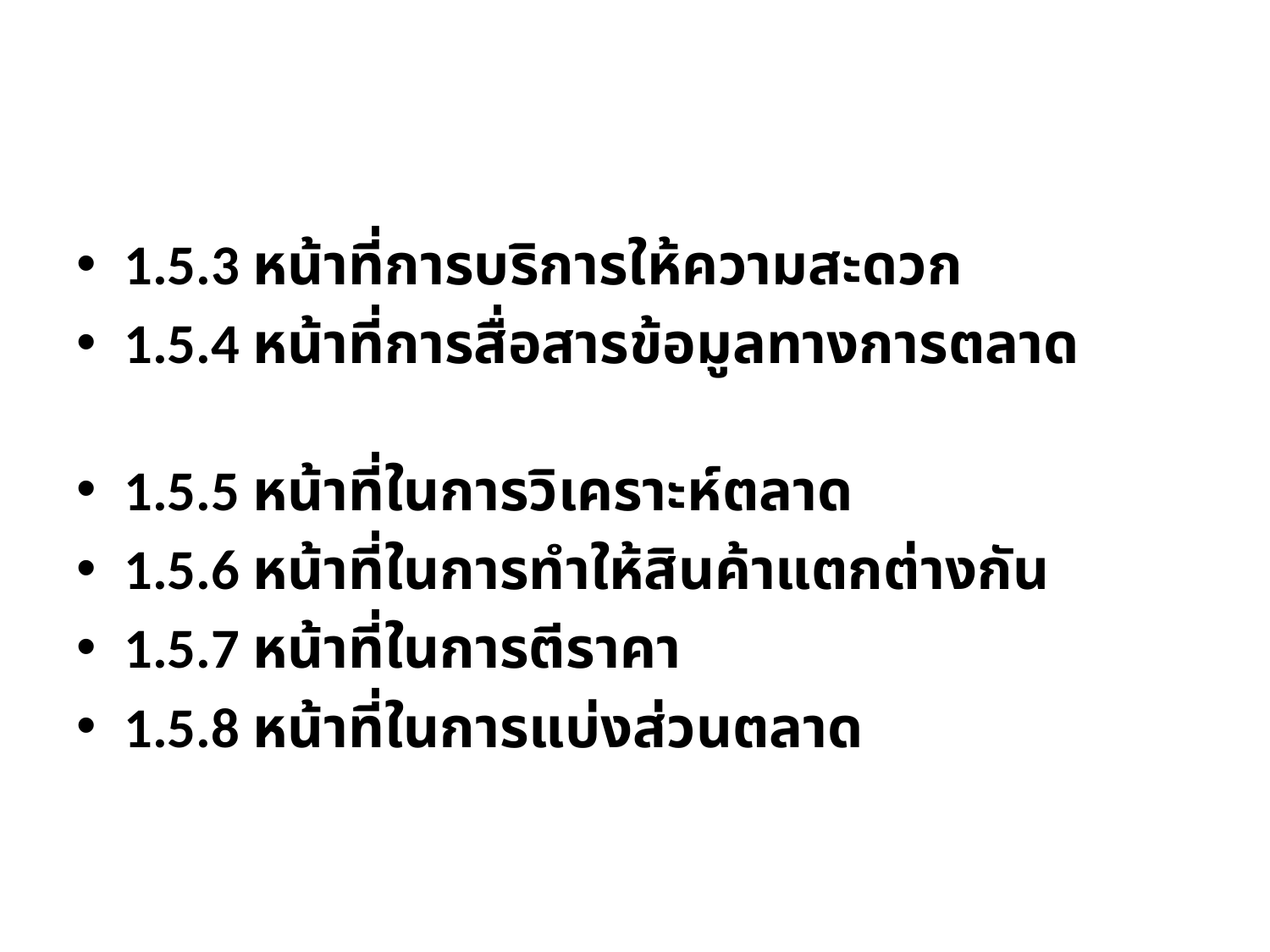

#
1.5.3 หน้าที่การบริการให้ความสะดวก
1.5.4 หน้าที่การสื่อสารข้อมูลทางการตลาด
1.5.5 หน้าที่ในการวิเคราะห์ตลาด
1.5.6 หน้าที่ในการทำให้สินค้าแตกต่างกัน
1.5.7 หน้าที่ในการตีราคา
1.5.8 หน้าที่ในการแบ่งส่วนตลาด